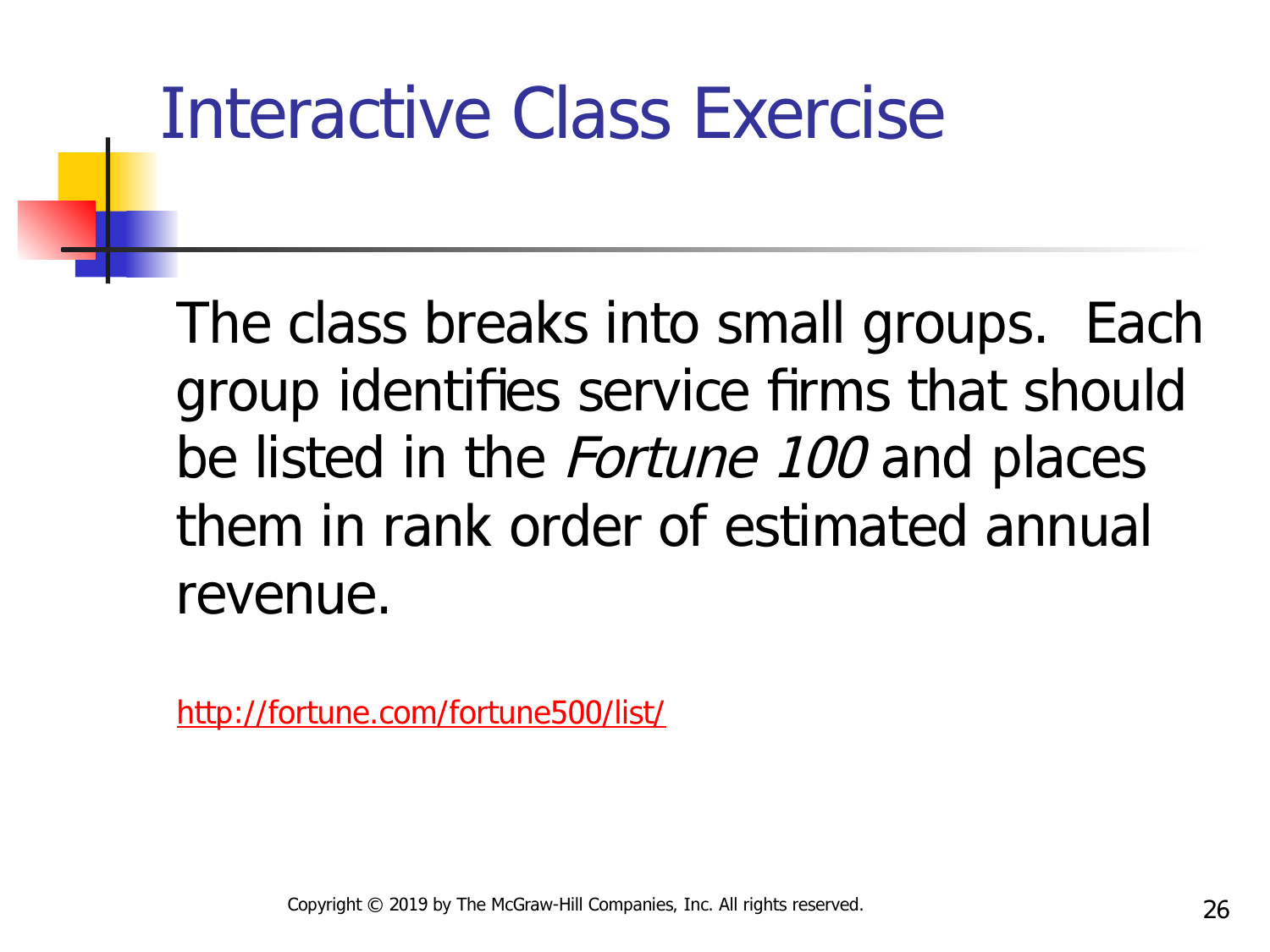

# Interactive Class Exercise
The class breaks into small groups.  Each group identifies service firms that should be listed in the Fortune 100 and places them in rank order of estimated annual revenue.
http://fortune.com/fortune500/list/
26
Copyright © 2019 by The McGraw-Hill Companies, Inc. All rights reserved.